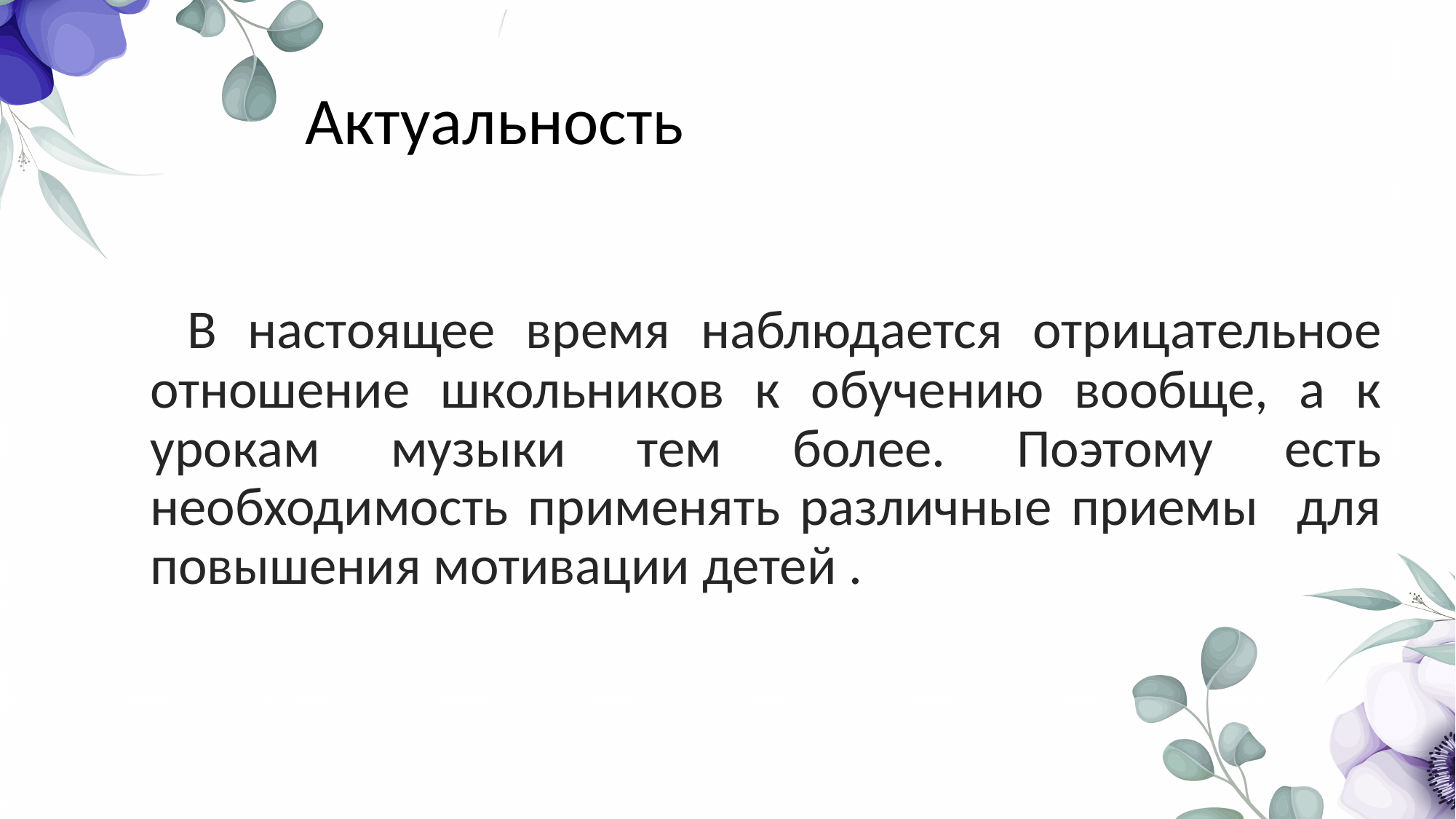

# Актуальность
В настоящее время наблюдается отрицательное отношение школьников к обучению вообще, а к урокам музыки тем более. Поэтому есть необходимость применять различные приемы  для повышения мотивации детей .